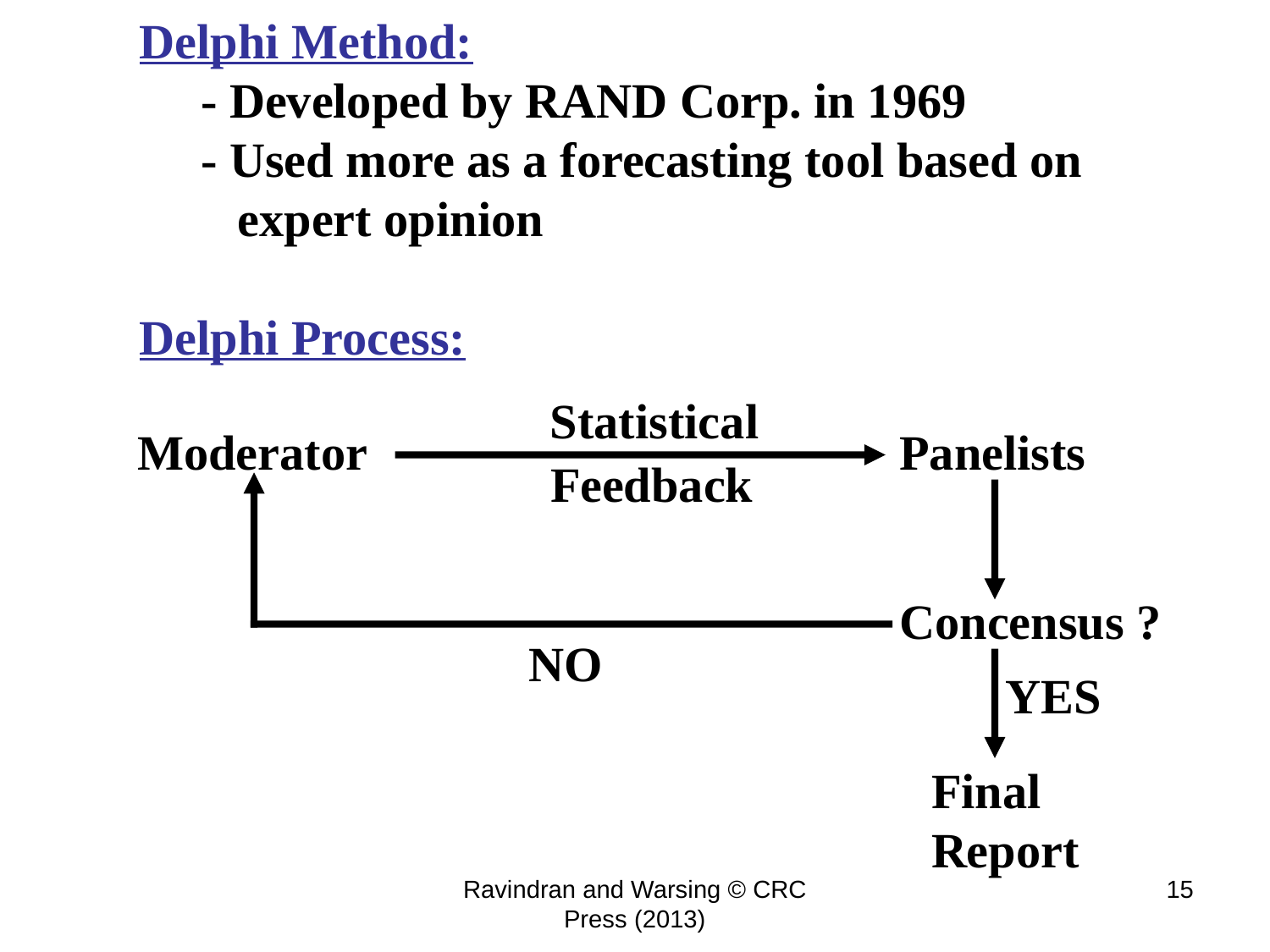

# Delphi Method: - Developed by RAND Corp. in 1969 - Used more as a forecasting tool based on expert opinion Delphi Process:
Statistical
Moderator
Panelists
Feedback

Concensus ?

NO

YES
Final
Report
Ravindran and Warsing © CRC Press (2013)
15